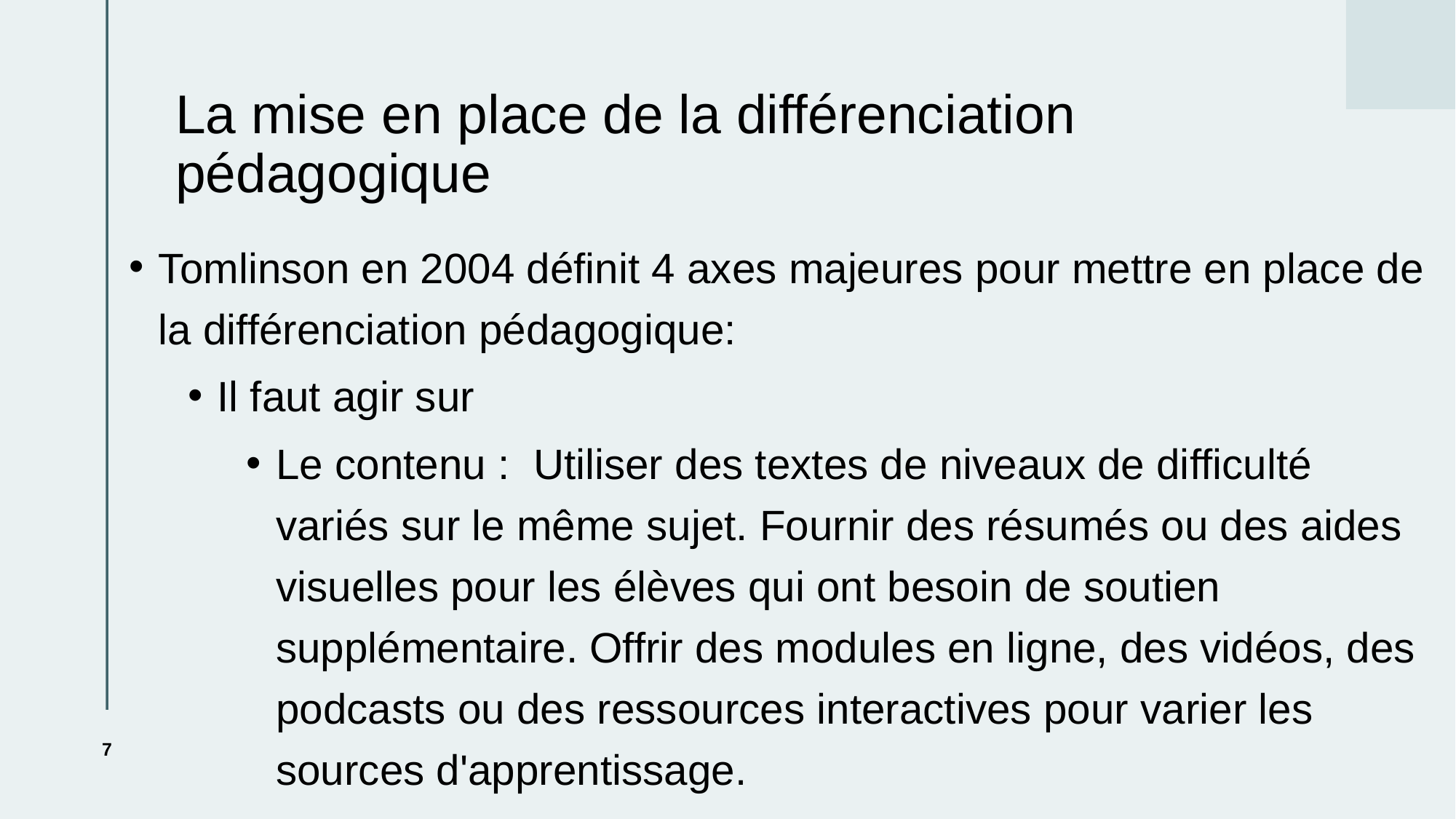

# La mise en place de la différenciation pédagogique
Tomlinson en 2004 définit 4 axes majeures pour mettre en place de la différenciation pédagogique:
Il faut agir sur
Le contenu :  Utiliser des textes de niveaux de difficulté variés sur le même sujet. Fournir des résumés ou des aides visuelles pour les élèves qui ont besoin de soutien supplémentaire. Offrir des modules en ligne, des vidéos, des podcasts ou des ressources interactives pour varier les sources d'apprentissage.

7